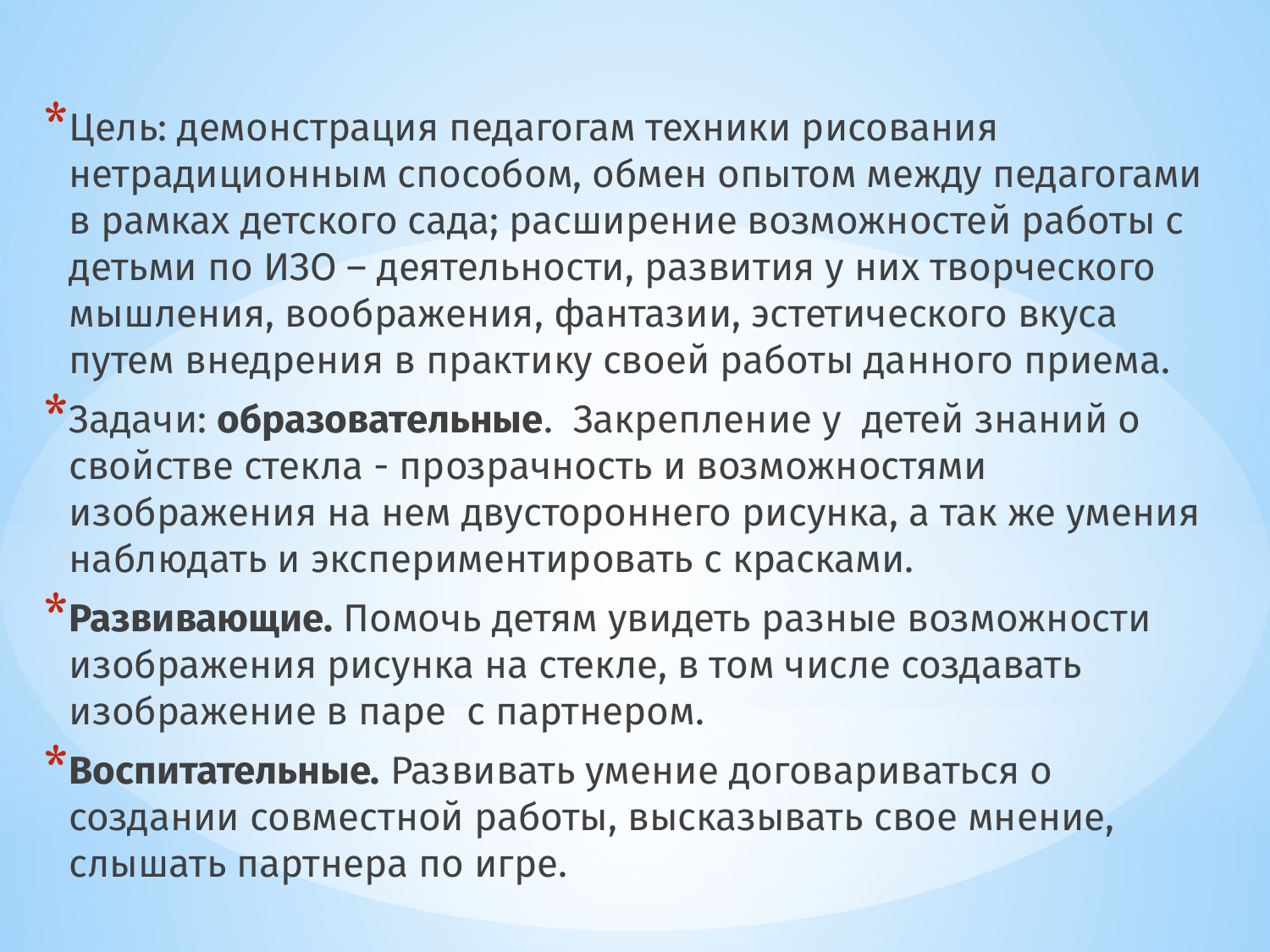

Цель: демонстрация педагогам техники рисования нетрадиционным способом, обмен опытом между педагогами в рамках детского сада; расширение возможностей работы с детьми по ИЗО – деятельности, развития у них творческого мышления, воображения, фантазии, эстетического вкуса путем внедрения в практику своей работы данного приема.
Задачи: образовательные.  Закрепление у  детей знаний о свойстве стекла - прозрачность и возможностями изображения на нем двустороннего рисунка, а так же умения наблюдать и экспериментировать с красками.
Развивающие. Помочь детям увидеть разные возможности изображения рисунка на стекле, в том числе создавать изображение в паре  с партнером.
Воспитательные. Развивать умение договариваться о создании совместной работы, высказывать свое мнение, слышать партнера по игре.